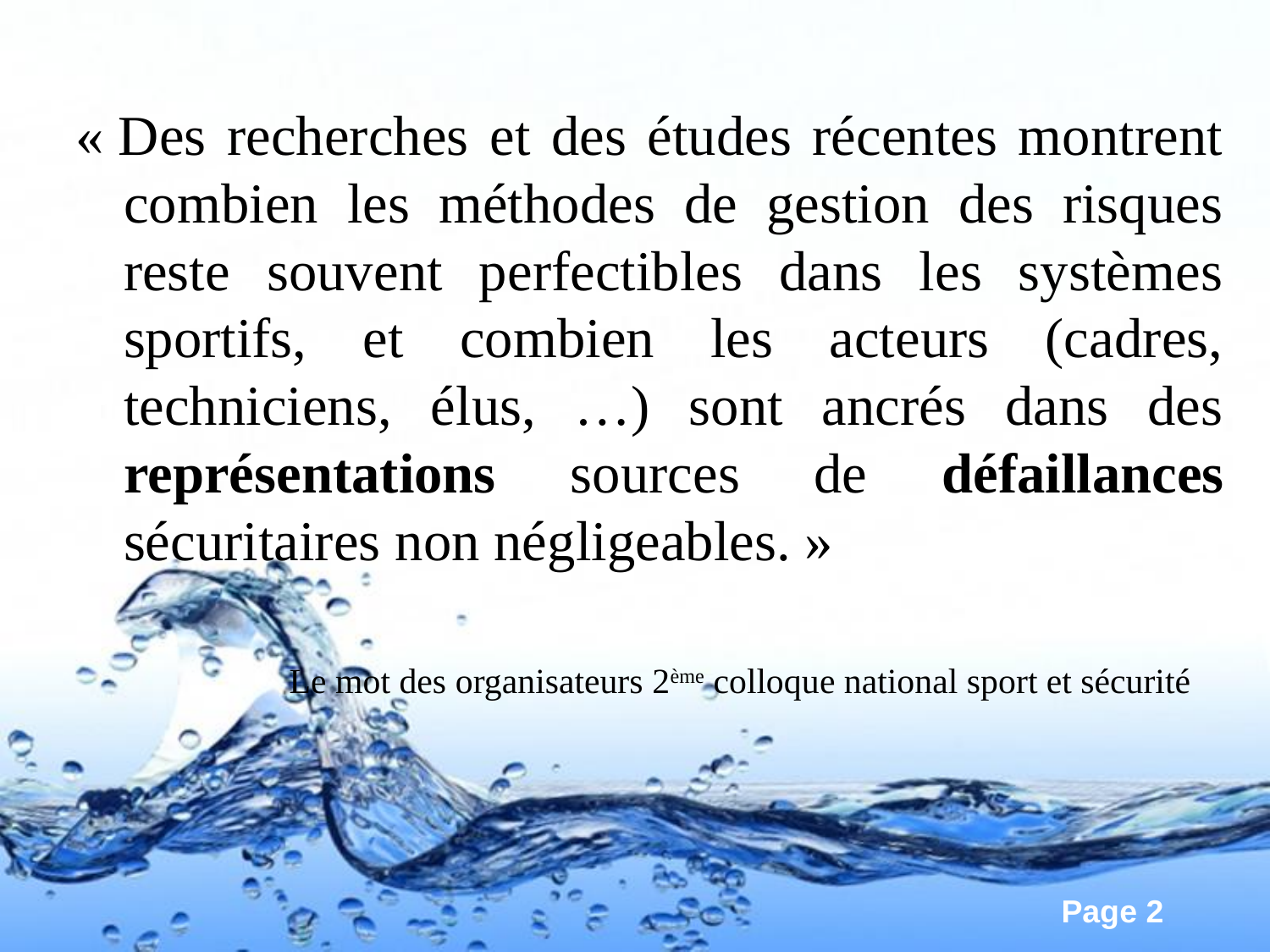

« Des recherches et des études récentes montrent combien les méthodes de gestion des risques reste souvent perfectibles dans les systèmes sportifs, et combien les acteurs (cadres, techniciens, élus, …) sont ancrés dans des représentations sources de défaillances sécuritaires non négligeables. »

                        Le mot des organisateurs 2ème colloque national sport et sécurité